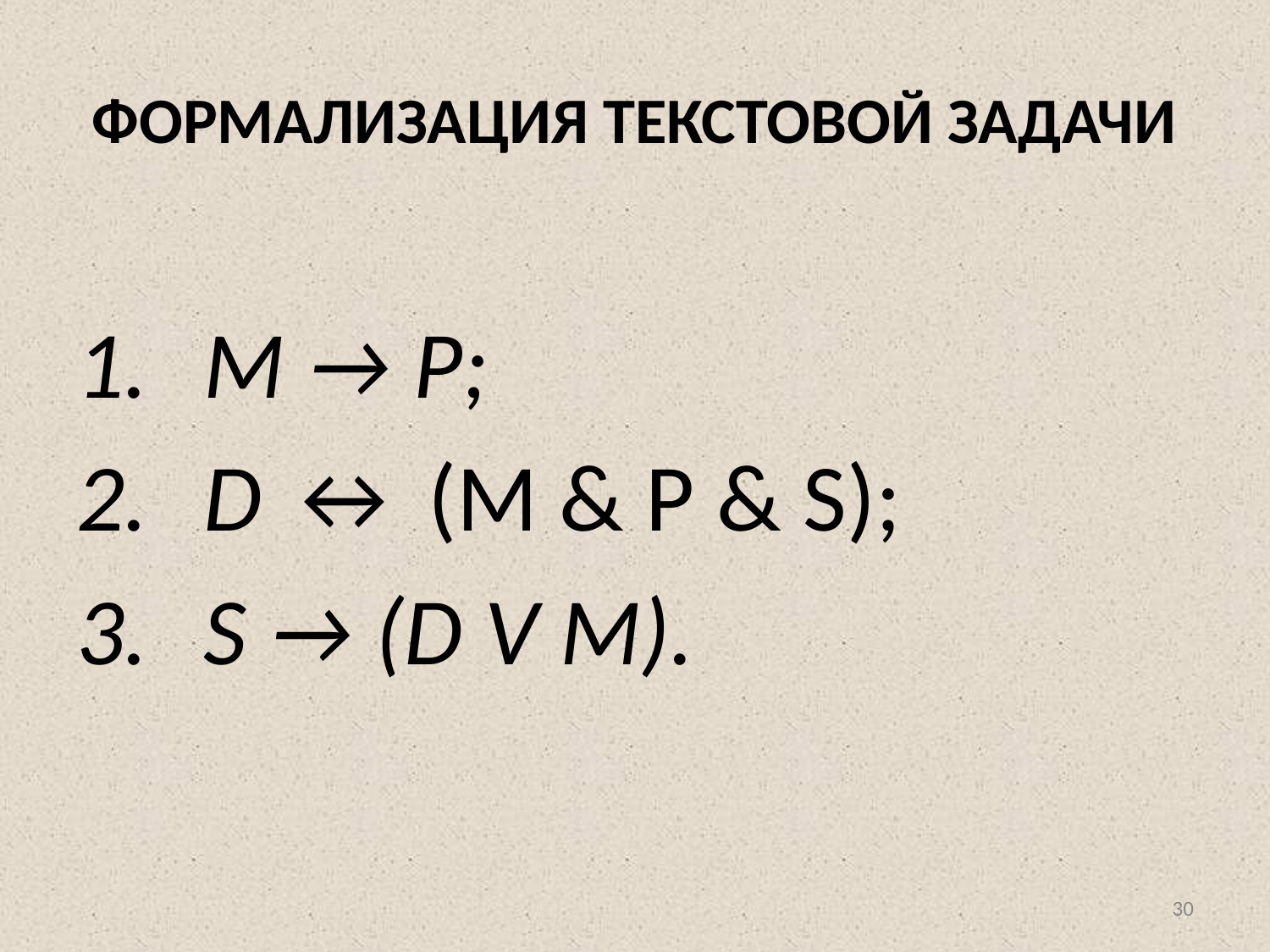

# ФОРМАЛИЗАЦИЯ ТЕКСТОВОЙ ЗАДАЧИ
M → P;
D ↔ (М & P & S);
S → (D V М).

30